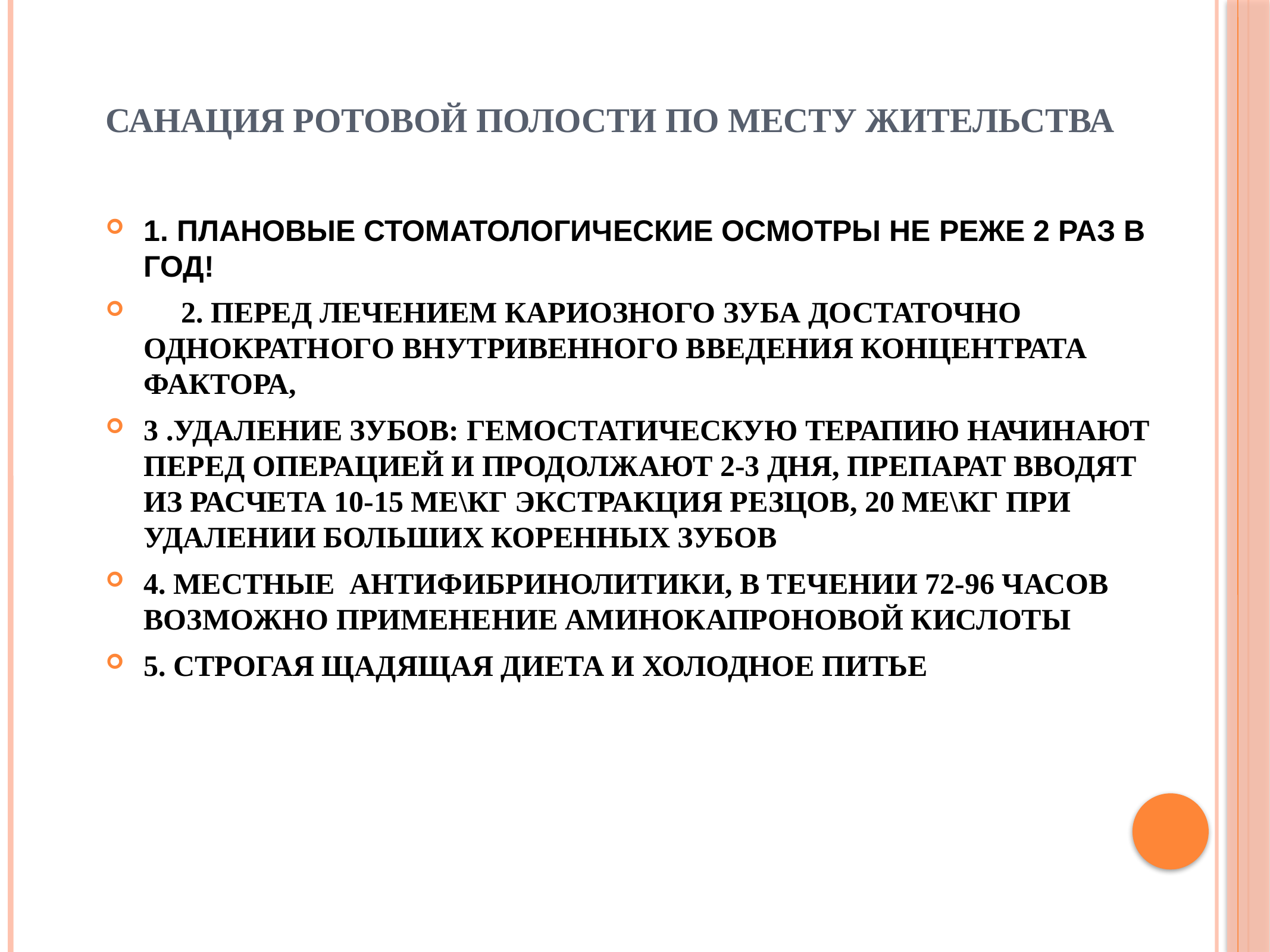

# САНАЦИЯ РОТОВОЙ ПОЛОСТИ ПО МЕСТУ ЖИТЕЛЬСТВА

1. ПЛАНОВЫЕ СТОМАТОЛОГИЧЕСКИЕ ОСМОТРЫ НЕ РЕЖЕ 2 РАЗ В ГОД!
     2. ПЕРЕД ЛЕЧЕНИЕМ КАРИОЗНОГО ЗУБА ДОСТАТОЧНО            ОДНОКРАТНОГО ВНУТРИВЕННОГО ВВЕДЕНИЯ КОНЦЕНТРАТА ФАКТОРА,
3 .УДАЛЕНИЕ ЗУБОВ: ГЕМОСТАТИЧЕСКУЮ ТЕРАПИЮ НАЧИНАЮТ ПЕРЕД ОПЕРАЦИЕЙ И ПРОДОЛЖАЮТ 2-3 ДНЯ, ПРЕПАРАТ ВВОДЯТ ИЗ РАСЧЕТА 10-15 МЕ\КГ ЭКСТРАКЦИЯ РЕЗЦОВ, 20 МЕ\КГ ПРИ УДАЛЕНИИ БОЛЬШИХ КОРЕННЫХ ЗУБОВ
4. МЕСТНЫЕ  АНТИФИБРИНОЛИТИКИ, В ТЕЧЕНИИ 72-96 ЧАСОВ ВОЗМОЖНО ПРИМЕНЕНИЕ АМИНОКАПРОНОВОЙ КИСЛОТЫ
5. СТРОГАЯ ЩАДЯЩАЯ ДИЕТА И ХОЛОДНОЕ ПИТЬЕ